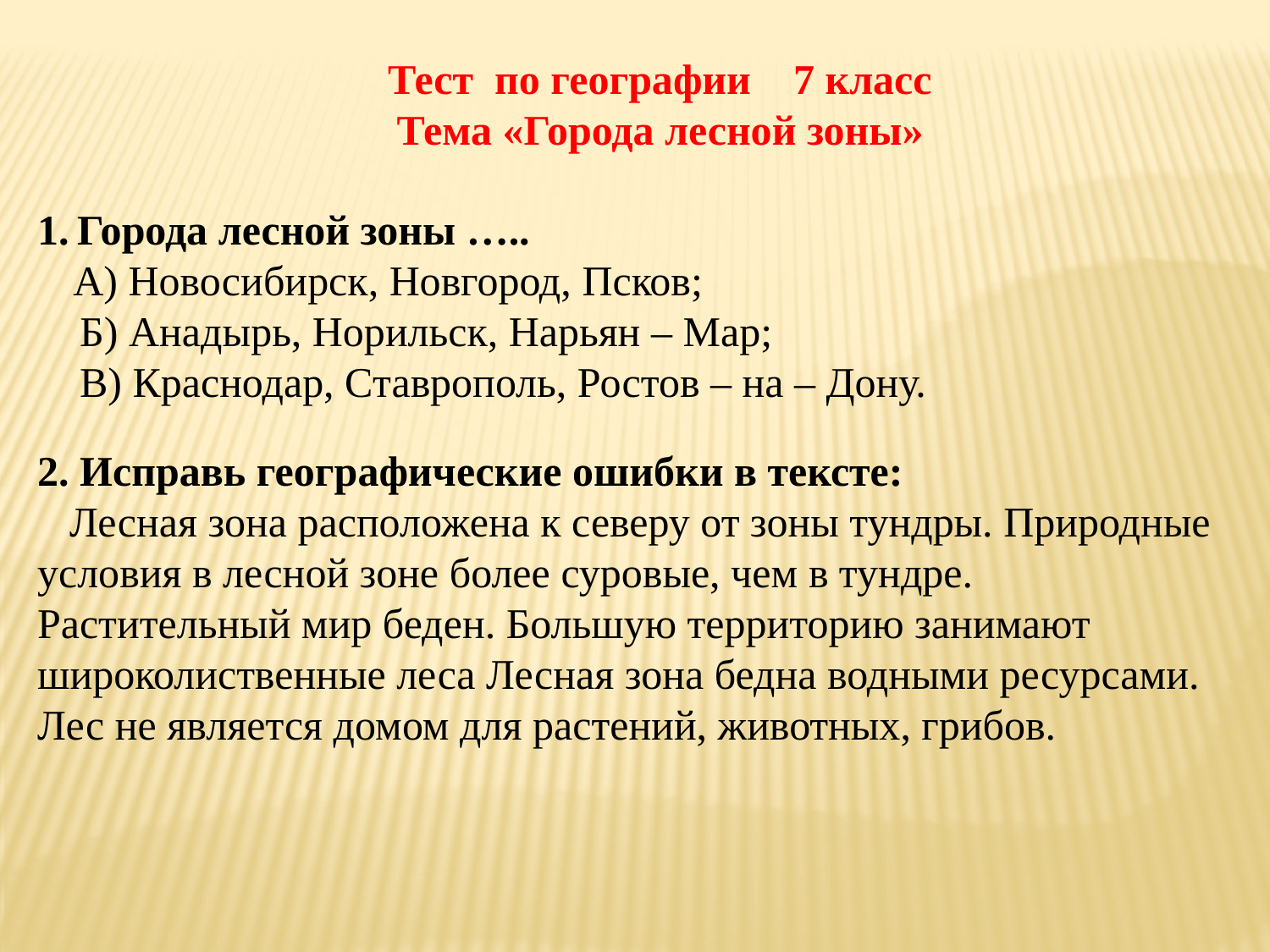

Тест  по географии    7 класс
Тема «Города лесной зоны»
1. Города лесной зоны …..
    А) Новосибирск, Новгород, Псков;
    Б) Анадырь, Норильск, Нарьян – Мар;
    В) Краснодар, Ставрополь, Ростов – на – Дону.

2. Исправь географические ошибки в тексте:
    Лесная зона расположена к северу от зоны тундры. Природные условия в лесной зоне более суровые, чем в тундре. Растительный мир беден. Большую территорию занимают широколиственные леса Лесная зона бедна водными ресурсами. Лес не является домом для растений, животных, грибов.